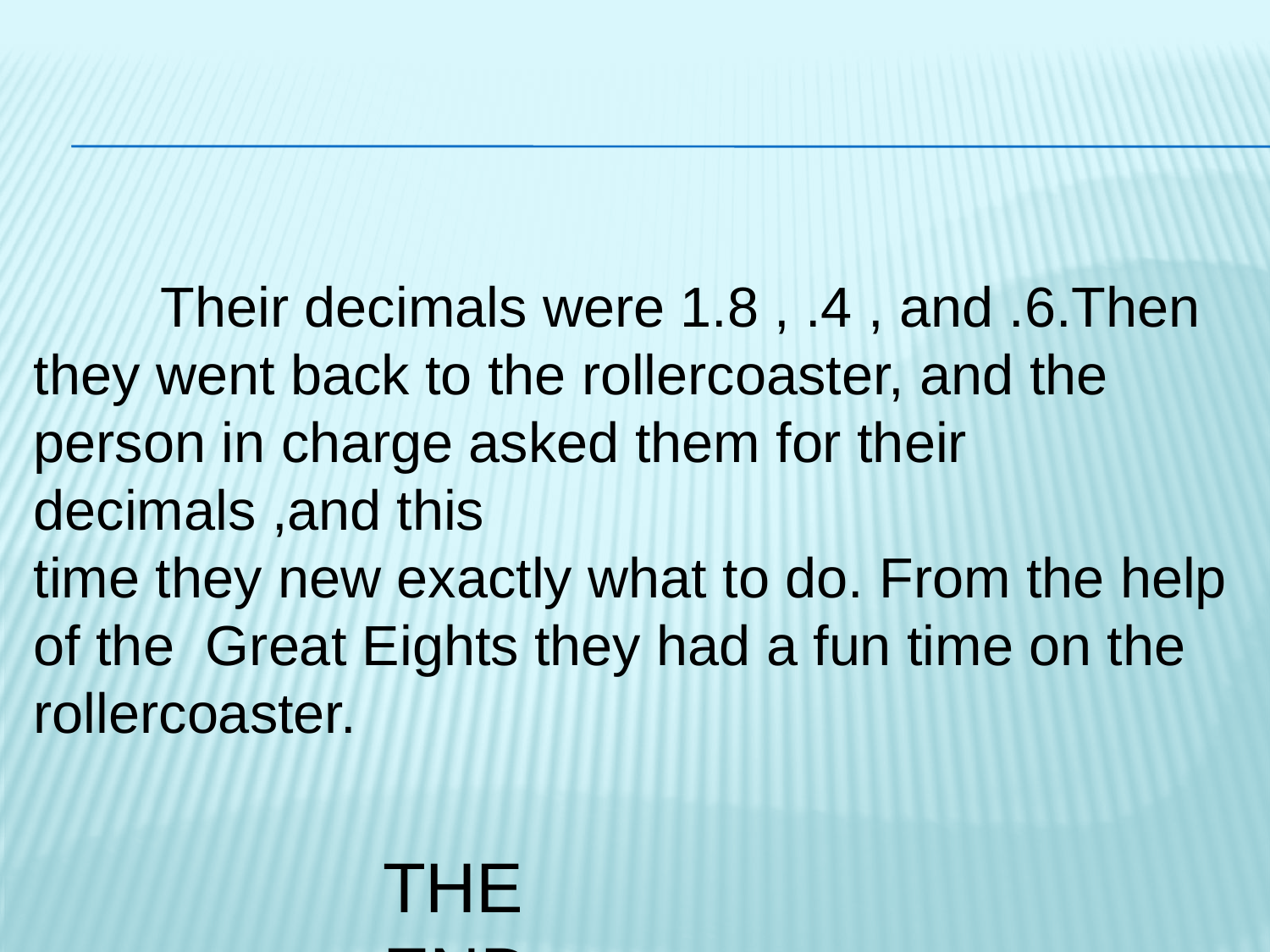

#
	Their decimals were 1.8 , .4 , and .6.Then they went back to the rollercoaster, and the person in charge asked them for their decimals ,and this
time they new exactly what to do. From the help
of the  Great Eights they had a fun time on the
rollercoaster.
THE END